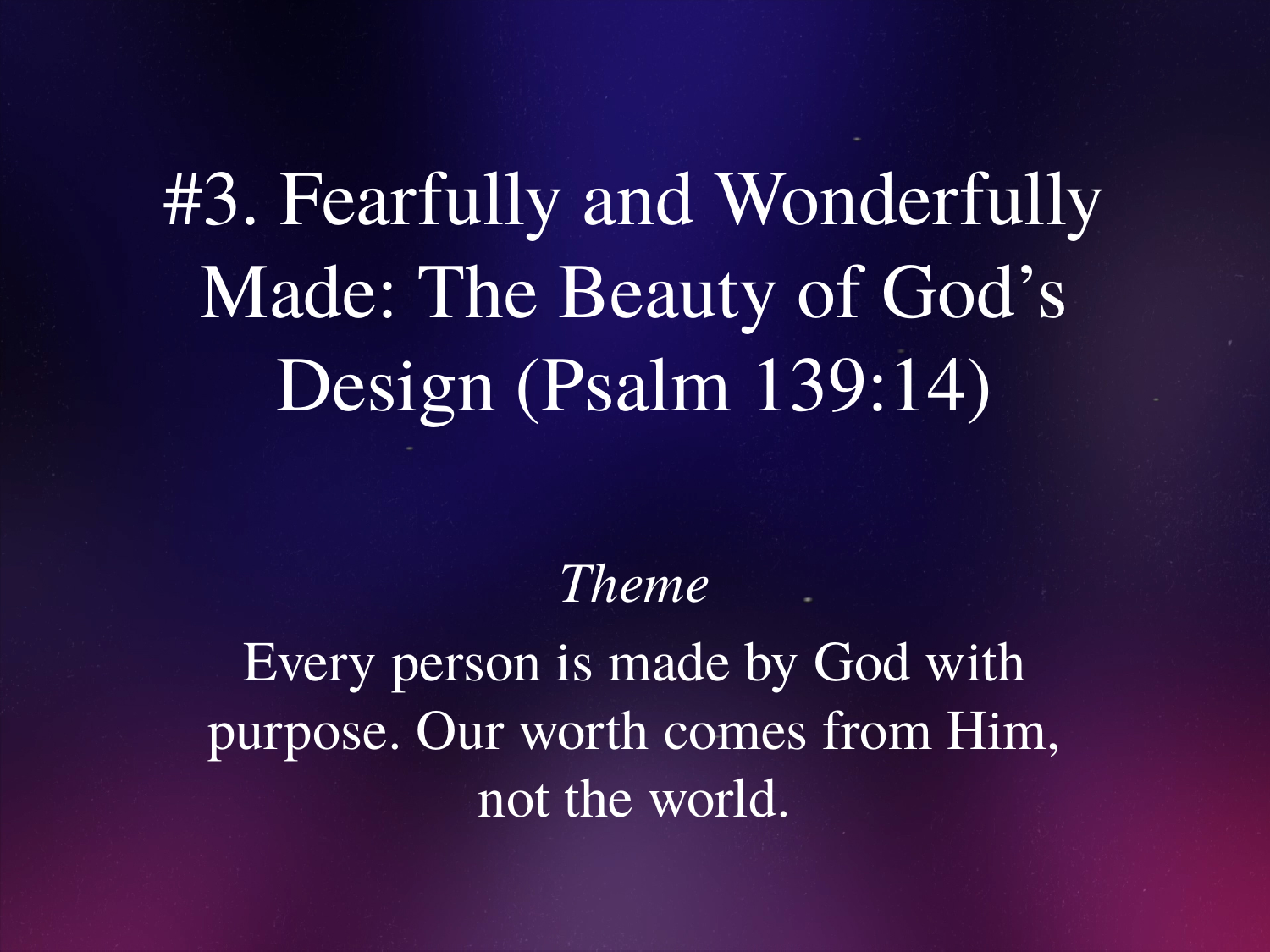

# #3. Fearfully and Wonderfully Made: The Beauty of God’s Design (Psalm 139:14)
Theme
Every person is made by God with purpose. Our worth comes from Him, not the world.